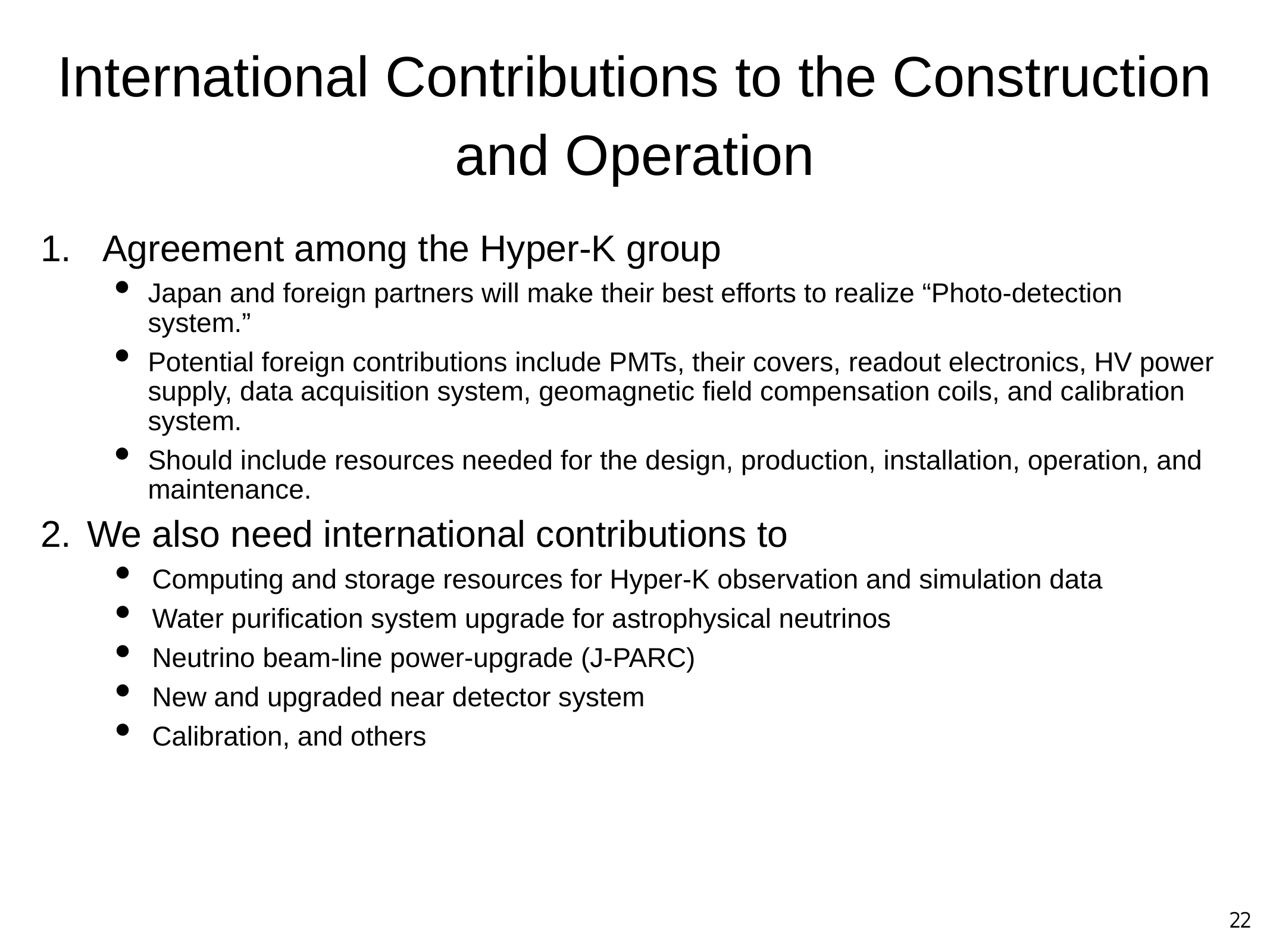

# International Contributions to the Construction and Operation
Agreement among the Hyper-K group
Japan and foreign partners will make their best efforts to realize “Photo-detection system.”
Potential foreign contributions include PMTs, their covers, readout electronics, HV power supply, data acquisition system, geomagnetic field compensation coils, and calibration system.
Should include resources needed for the design, production, installation, operation, and maintenance.
We also need international contributions to
Computing and storage resources for Hyper-K observation and simulation data
Water purification system upgrade for astrophysical neutrinos
Neutrino beam-line power-upgrade (J-PARC)
New and upgraded near detector system
Calibration, and others
22